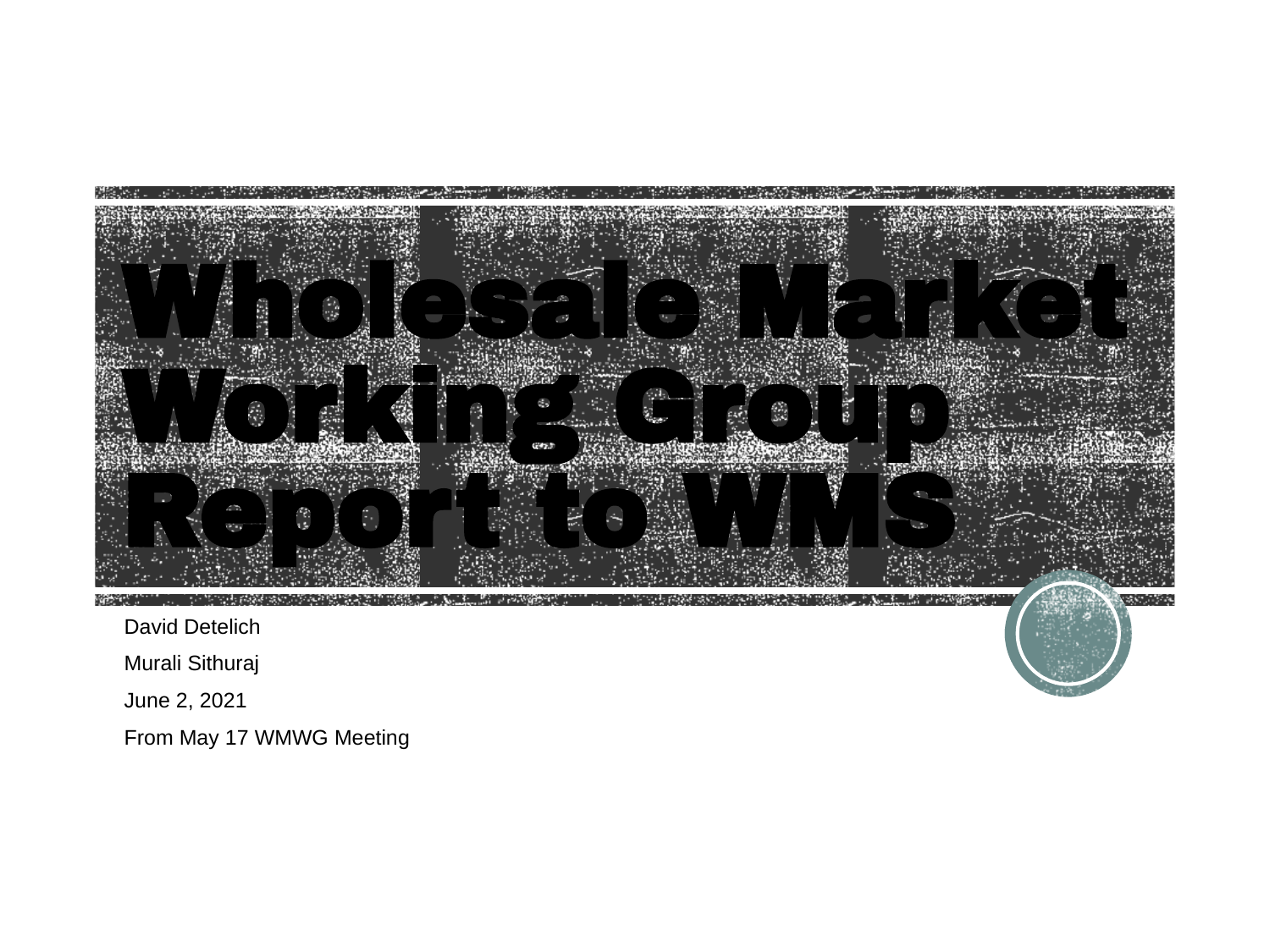

# Wholesale Market Working Group Report to WMS
David Detelich
Murali Sithuraj
June 2, 2021
From May 17 WMWG Meeting